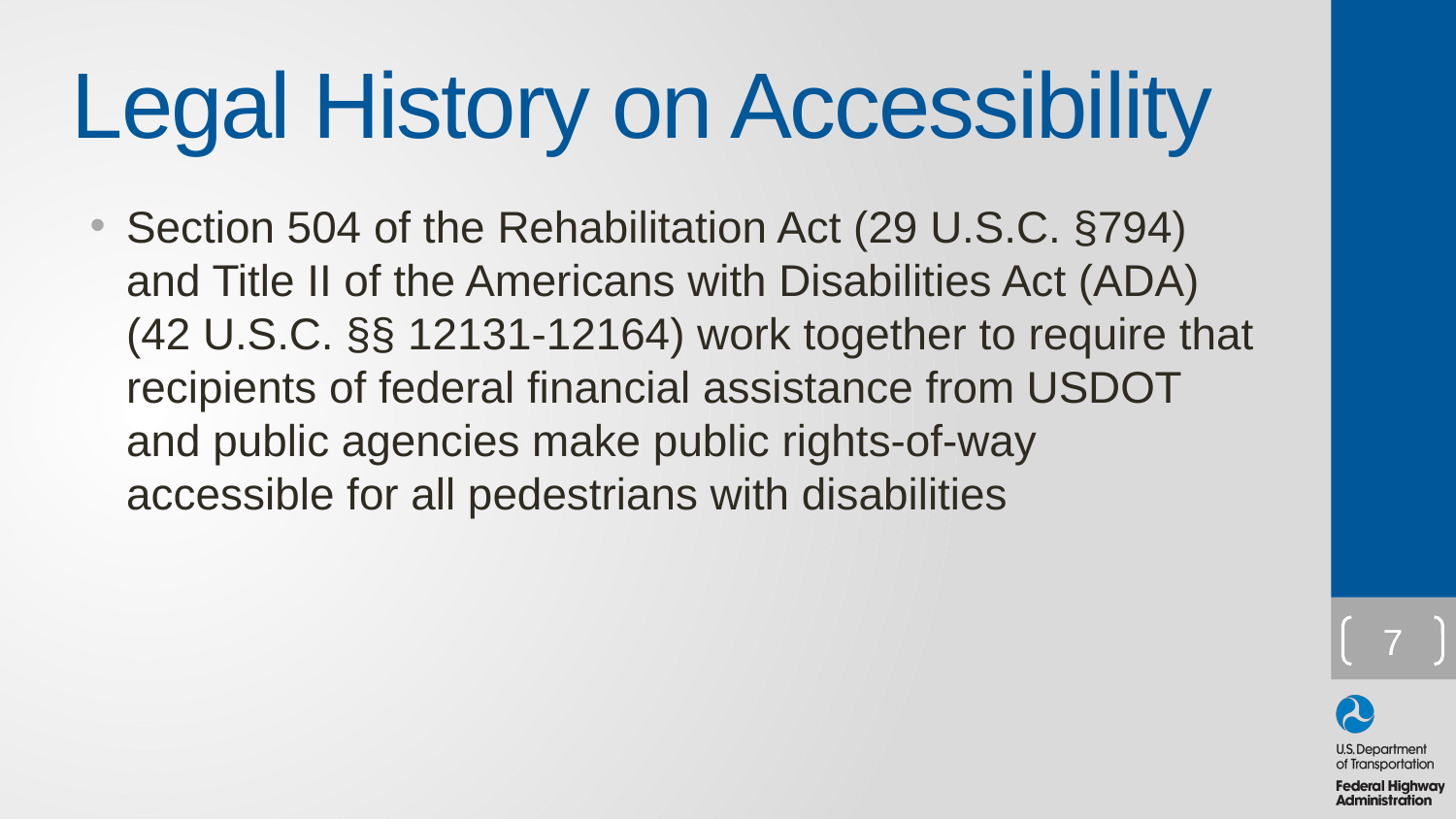

# Legal History on Accessibility
Section 504 of the Rehabilitation Act (29 U.S.C. §794) and Title II of the Americans with Disabilities Act (ADA) (42 U.S.C. §§ 12131-12164) work together to require that recipients of federal financial assistance from USDOT and public agencies make public rights-of-way accessible for all pedestrians with disabilities
7